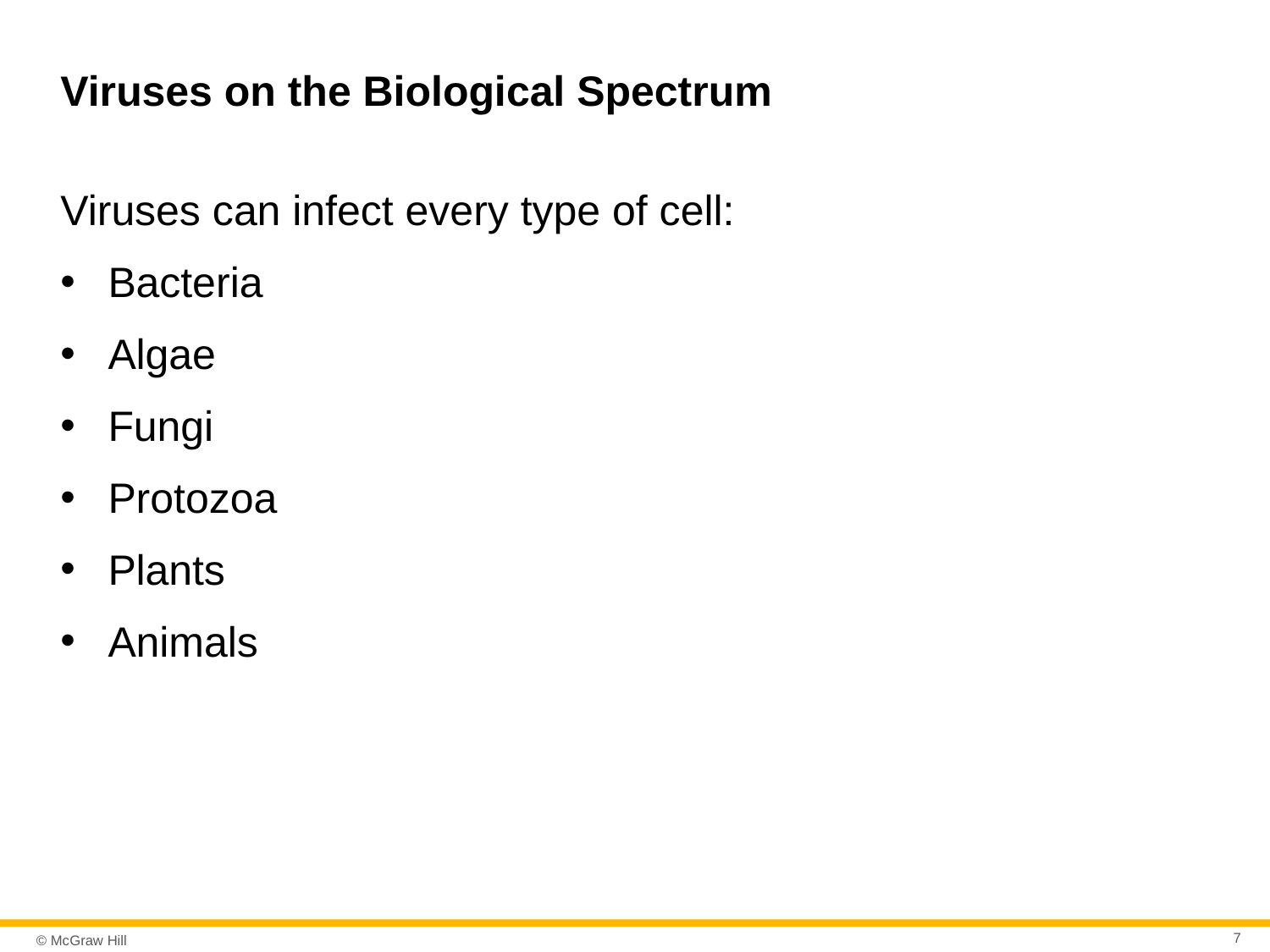

# Viruses on the Biological Spectrum
Viruses can infect every type of cell:
Bacteria
Algae
Fungi
Protozoa
Plants
Animals